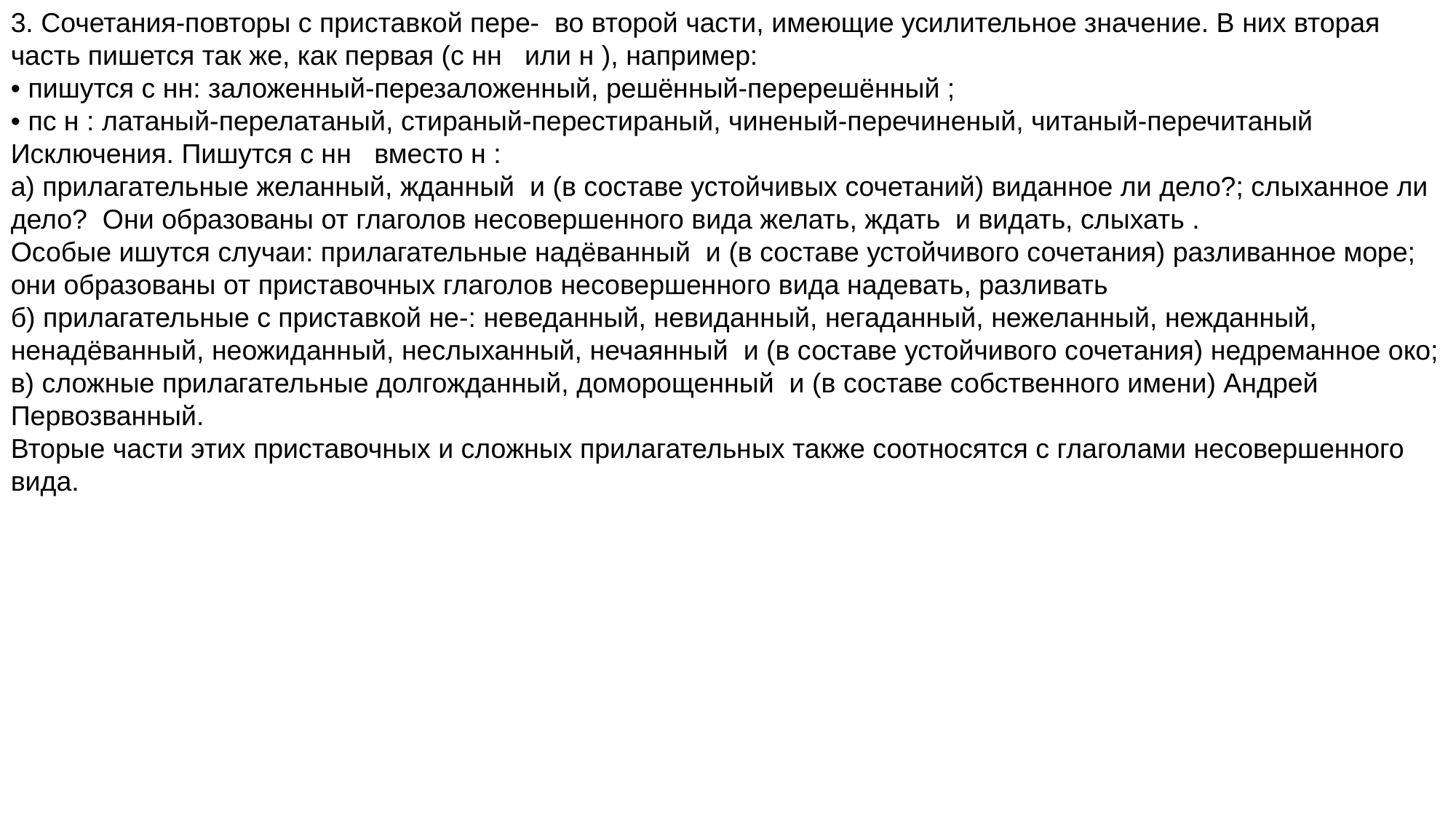

3. Сочетания-повторы с приставкой пере-  во второй части, имеющие усилительное значение. В них вторая часть пишется так же, как первая (с нн   или н ), например:
• пишутся с нн: заложенный-перезаложенный, решённый-перерешённый ;
• пс н : латаный-перелатаный, стираный-перестираный, чиненый-перечиненый, читаный-перечитаный
Исключения. Пишутся с нн   вместо н :
а) прилагательные желанный, жданный  и (в составе устойчивых сочетаний) виданное ли дело?; слыханное ли дело?  Они образованы от глаголов несовершенного вида желать, ждать  и видать, слыхать .
Особые ишутся случаи: прилагательные надёванный  и (в составе устойчивого сочетания) разливанное море; они образованы от приставочных глаголов несовершенного вида надевать, разливать
б) прилагательные с приставкой не-: неведанный, невиданный, негаданный, нежеланный, нежданный, ненадёванный, неожиданный, неслыханный, нечаянный  и (в составе устойчивого сочетания) недреманное око;
в) сложные прилагательные долгожданный, доморощенный  и (в составе собственного имени) Андрей Первозванный.
Вторые части этих приставочных и сложных прилагательных также соотносятся с глаголами несовершенного вида.